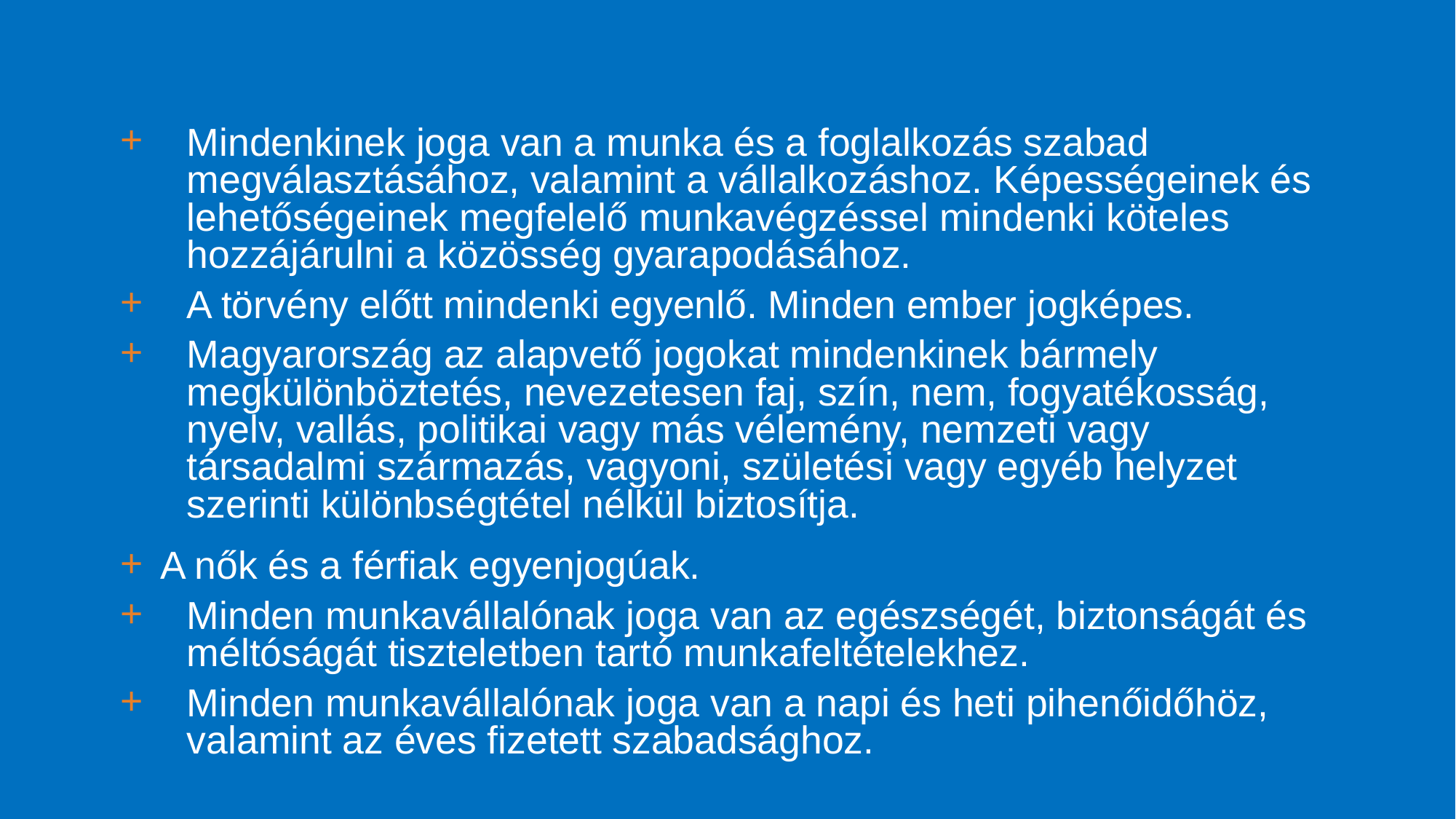

Mindenkinek joga van a munka és a foglalkozás szabad megválasztásához, valamint a vállalkozáshoz. Képességeinek és lehetőségeinek megfelelő munkavégzéssel mindenki köteles hozzájárulni a közösség gyarapodásához.
A törvény előtt mindenki egyenlő. Minden ember jogképes.
Magyarország az alapvető jogokat mindenkinek bármely megkülönböztetés, nevezetesen faj, szín, nem, fogyatékosság, nyelv, vallás, politikai vagy más vélemény, nemzeti vagy társadalmi származás, vagyoni, születési vagy egyéb helyzet szerinti különbségtétel nélkül biztosítja.
A nők és a férfiak egyenjogúak.
Minden munkavállalónak joga van az egészségét, biztonságát és méltóságát tiszteletben tartó munkafeltételekhez.
Minden munkavállalónak joga van a napi és heti pihenőidőhöz, valamint az éves fizetett szabadsághoz.